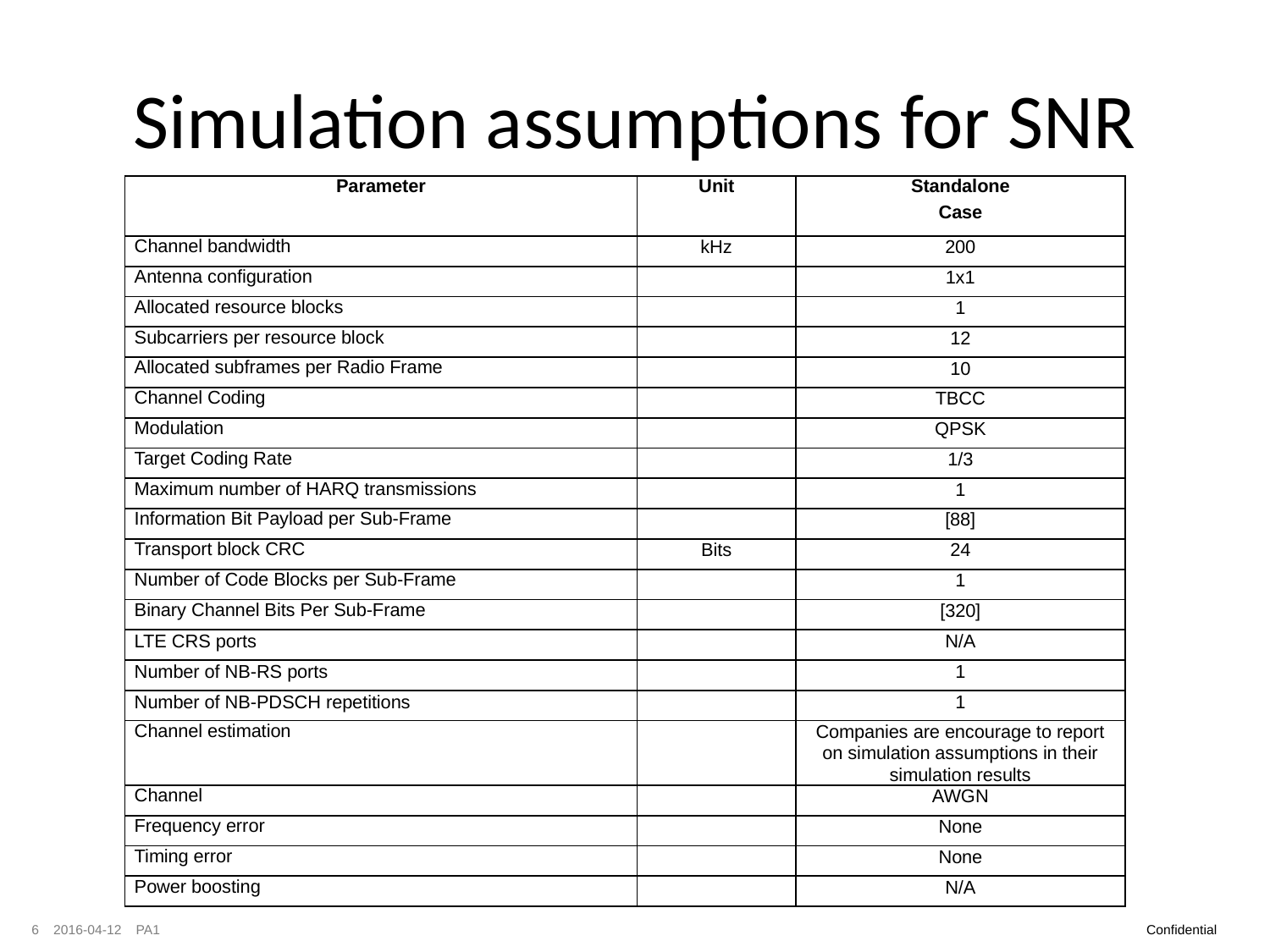

# Simulation assumptions for SNR
| Parameter | Unit | Standalone Case |
| --- | --- | --- |
| Channel bandwidth | kHz | 200 |
| Antenna configuration |  | 1x1 |
| Allocated resource blocks |  | 1 |
| Subcarriers per resource block |  | 12 |
| Allocated subframes per Radio Frame |  | 10 |
| Channel Coding |  | TBCC |
| Modulation |  | QPSK |
| Target Coding Rate |  | 1/3 |
| Maximum number of HARQ transmissions |  | 1 |
| Information Bit Payload per Sub-Frame |  | [88] |
| Transport block CRC | Bits | 24 |
| Number of Code Blocks per Sub-Frame |  | 1 |
| Binary Channel Bits Per Sub-Frame |  | [320] |
| LTE CRS ports |  | N/A |
| Number of NB-RS ports |  | 1 |
| Number of NB-PDSCH repetitions |  | 1 |
| Channel estimation |  | Companies are encourage to report on simulation assumptions in their simulation results |
| Channel |  | AWGN |
| Frequency error |  | None |
| Timing error |  | None |
| Power boosting |  | N/A |